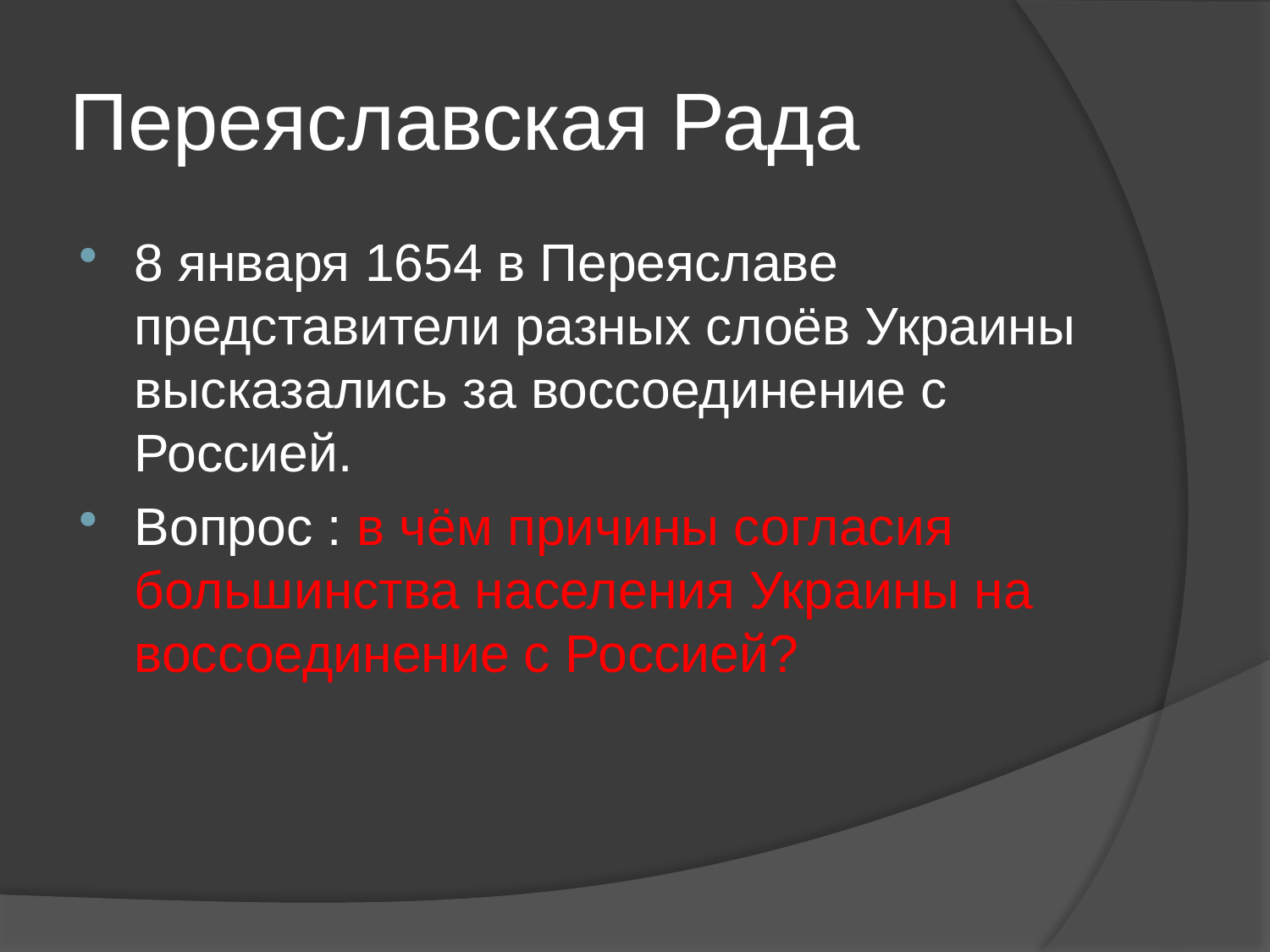

# Переяславская Рада
8 января 1654 в Переяславе представители разных слоёв Украины высказались за воссоединение с Россией.
Вопрос : в чём причины согласия большинства населения Украины на воссоединение с Россией?